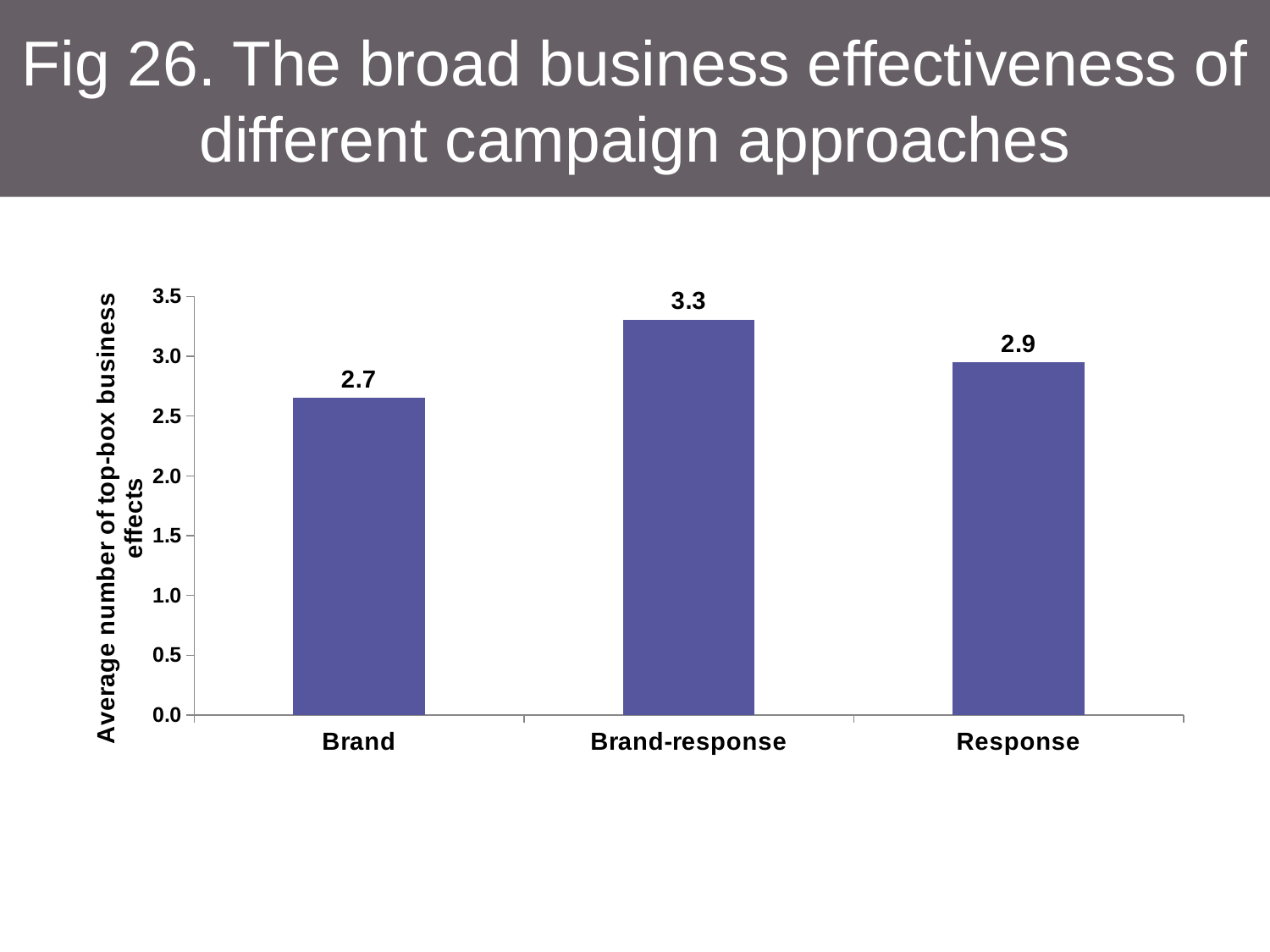

# Fig 26. The broad business effectiveness of different campaign approaches

### Chart

| Category | Top-box business effects |
|---|---|
| Brand | 2.65 |
| Brand-response | 3.306818181818175 |
| Response | 2.947368421052631 |